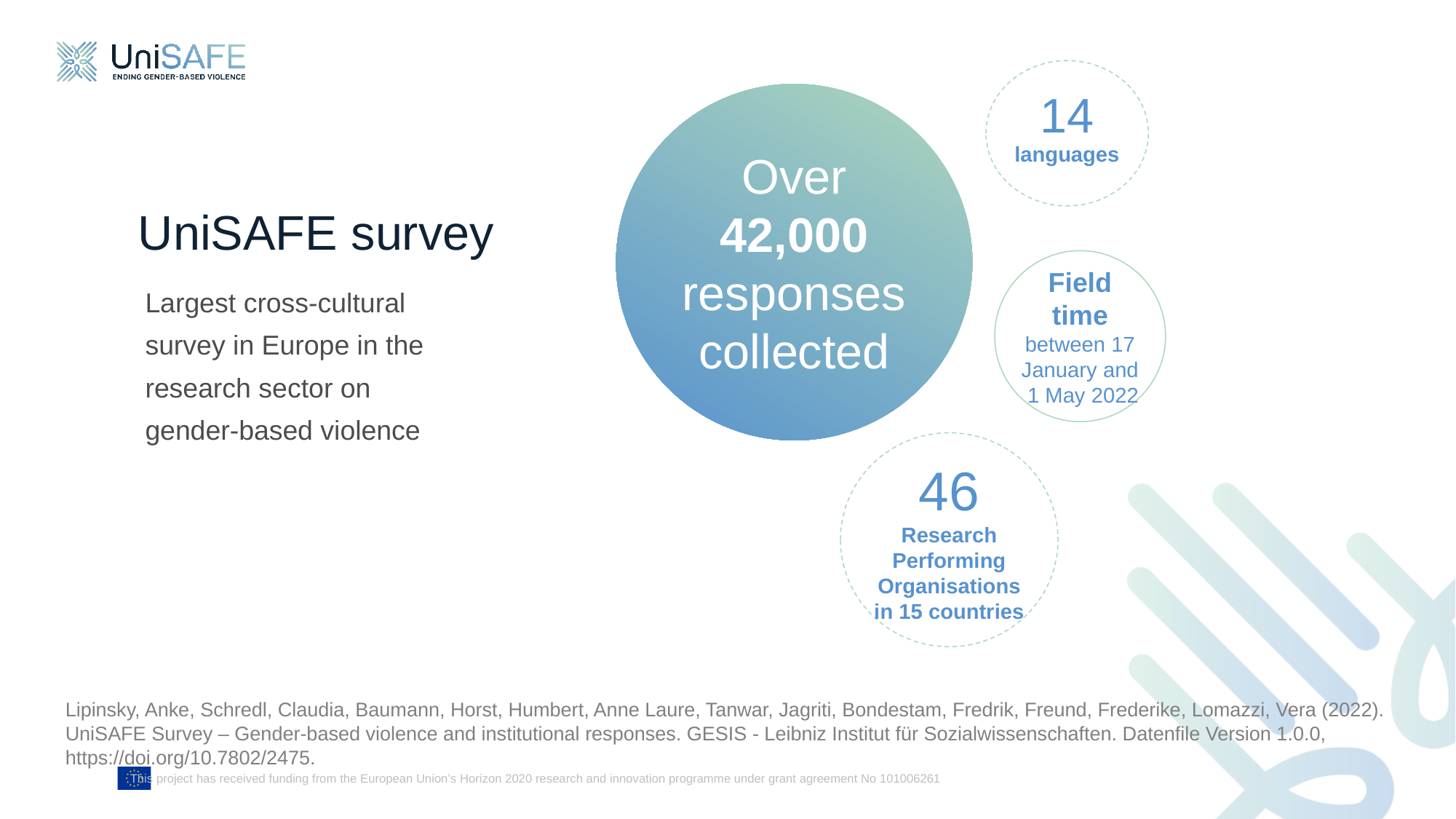

14
languages
Over 42,000 responses collected
# UniSAFE survey
Field time between 17 January and
 1 May 2022
Largest cross-cultural survey in Europe in the research sector on gender-based violence
46
Research Performing Organisations in 15 countries
Lipinsky, Anke, Schredl, Claudia, Baumann, Horst, Humbert, Anne Laure, Tanwar, Jagriti, Bondestam, Fredrik, Freund, Frederike, Lomazzi, Vera (2022). UniSAFE Survey – Gender-based violence and institutional responses. GESIS - Leibniz Institut für Sozialwissenschaften. Datenfile Version 1.0.0, https://doi.org/10.7802/2475.